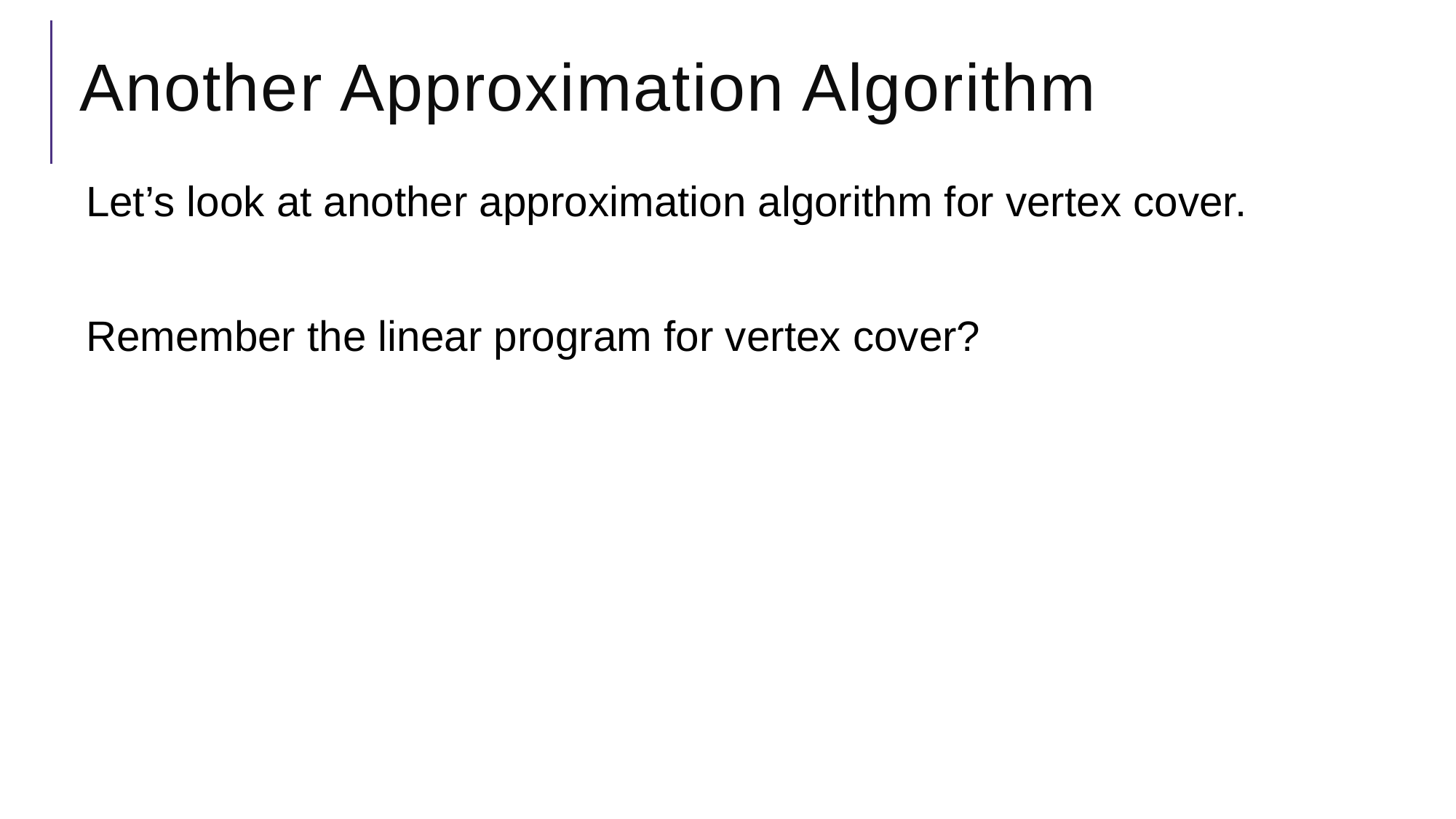

# Another Approximation Algorithm
Let’s look at another approximation algorithm for vertex cover.

Remember the linear program for vertex cover?